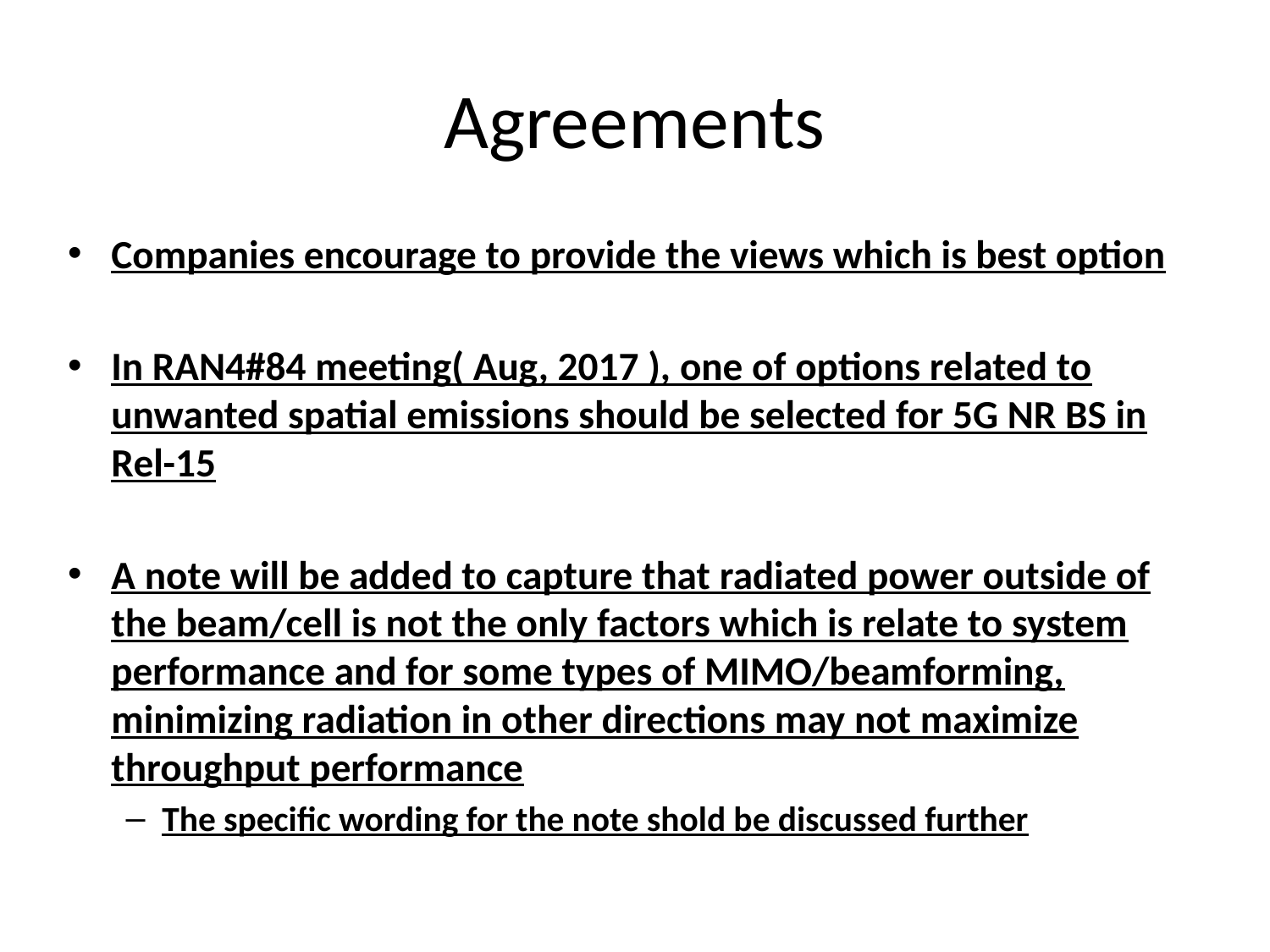

# Agreements
Companies encourage to provide the views which is best option

In RAN4#84 meeting( Aug, 2017 ), one of options related to unwanted spatial emissions should be selected for 5G NR BS in Rel-15

A note will be added to capture that radiated power outside of the beam/cell is not the only factors which is relate to system performance and for some types of MIMO/beamforming, minimizing radiation in other directions may not maximize throughput performance
The specific wording for the note shold be discussed further